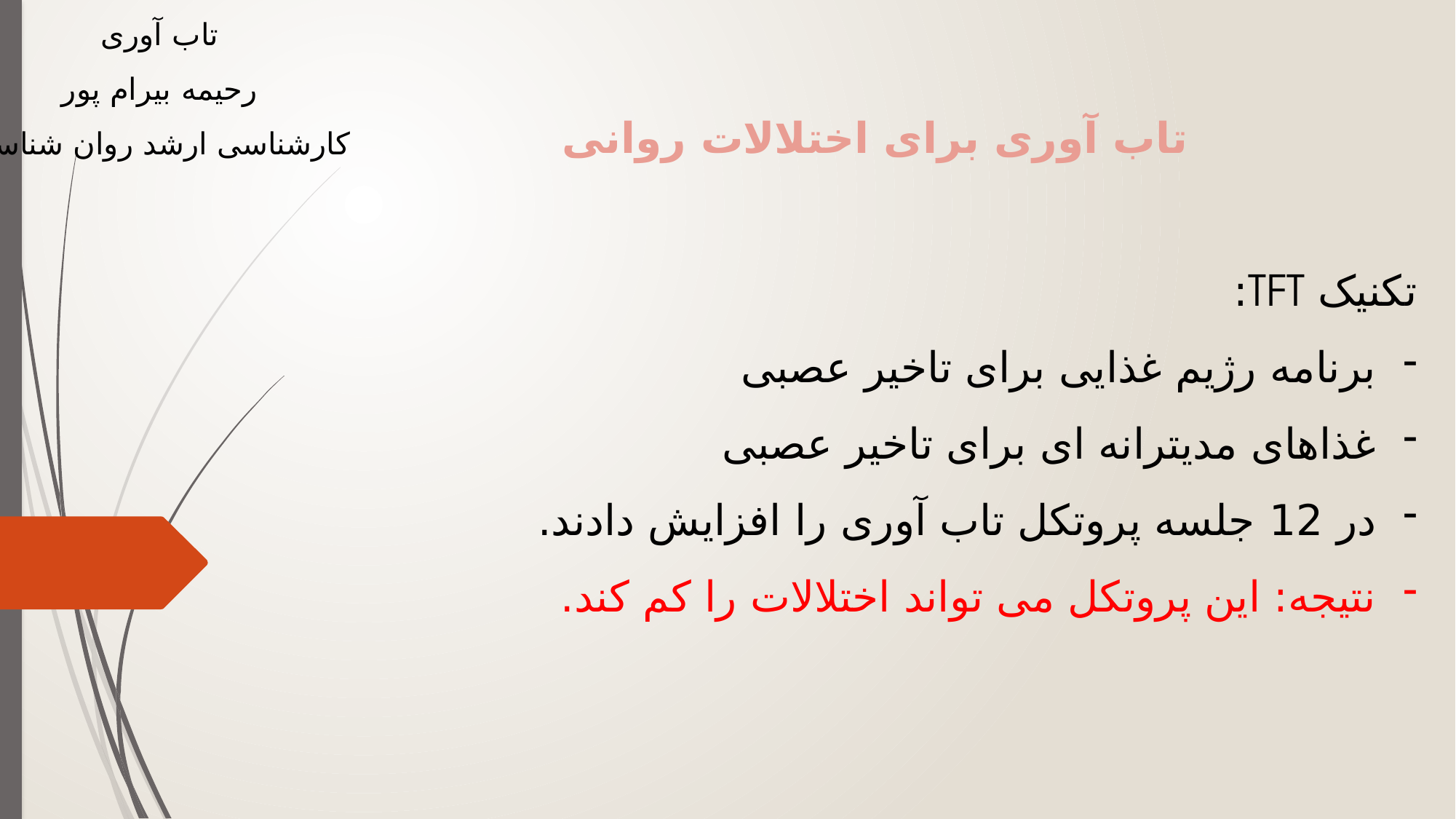

تاب آوری
رحیمه بیرام پور
کارشناسی ارشد روان شناسی
تاب آوری برای اختلالات روانی

تکنیک TFT:
برنامه رژیم غذایی برای تاخیر عصبی
غذاهای مدیترانه ای برای تاخیر عصبی
در 12 جلسه پروتکل تاب آوری را افزایش دادند.
نتیجه: این پروتکل می تواند اختلالات را کم کند.